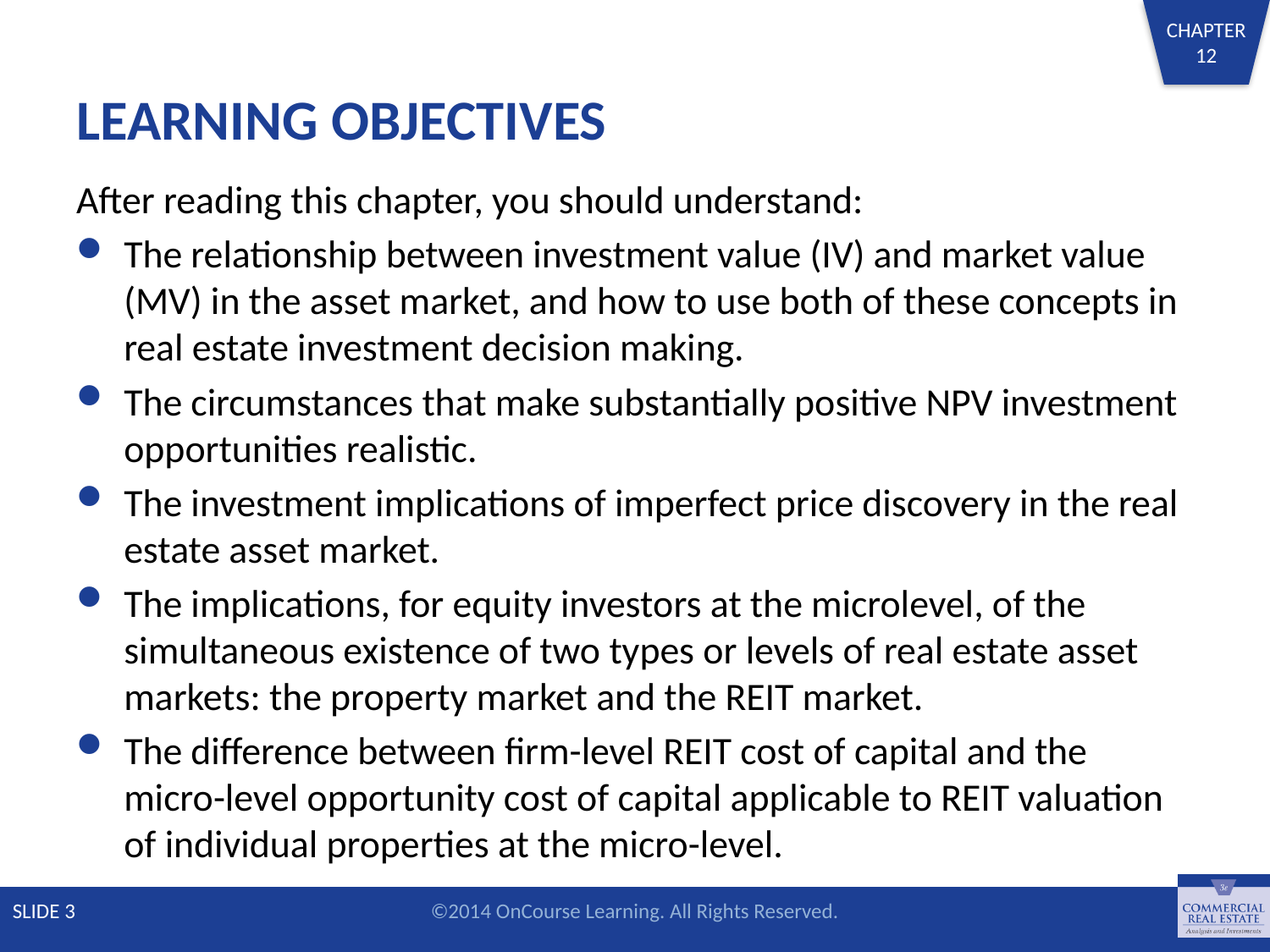

# LEARNING OBJECTIVES
After reading this chapter, you should understand:
The relationship between investment value (IV) and market value (MV) in the asset market, and how to use both of these concepts in real estate investment decision making.
The circumstances that make substantially positive NPV investment opportunities realistic.
The investment implications of imperfect price discovery in the real estate asset market.
The implications, for equity investors at the microlevel, of the simultaneous existence of two types or levels of real estate asset markets: the property market and the REIT market.
The difference between firm-level REIT cost of capital and the micro-level opportunity cost of capital applicable to REIT valuation of individual properties at the micro-level.
SLIDE 3